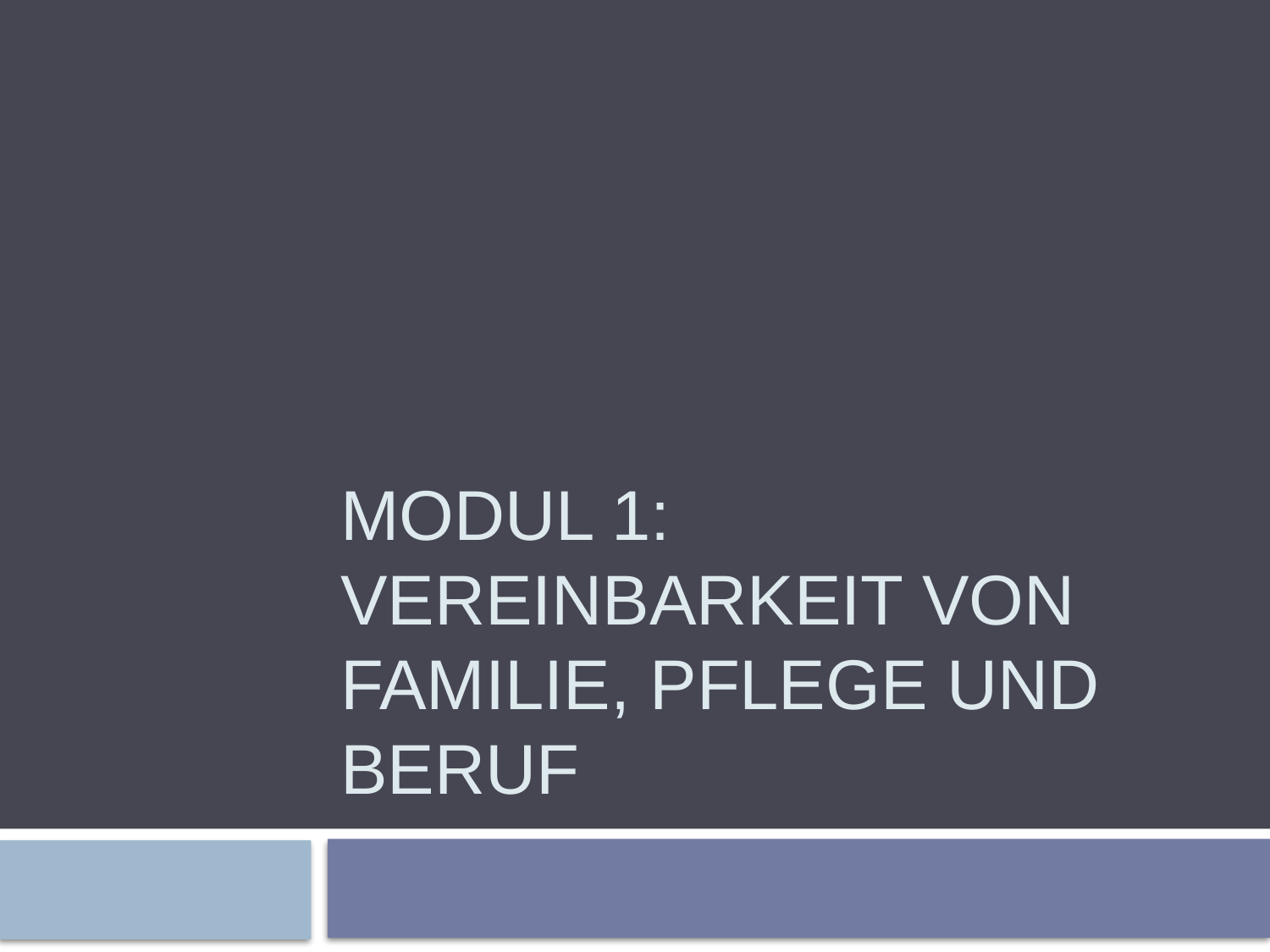

# Modul 1: Vereinbarkeit von Familie, pflege und Beruf